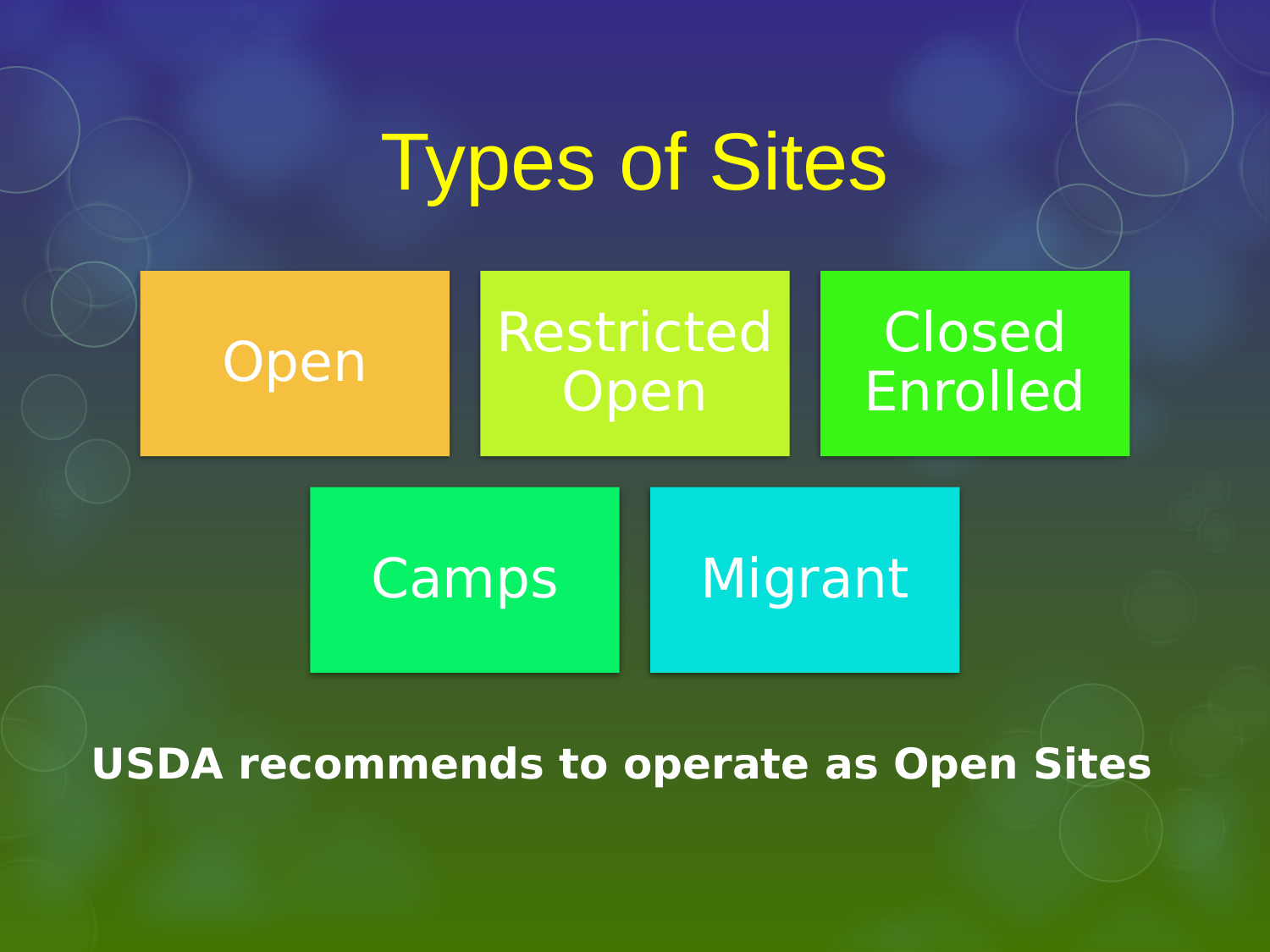

# Types of Sites
Open
Restricted Open
Closed Enrolled
Camps
Migrant
USDA recommends to operate as Open Sites